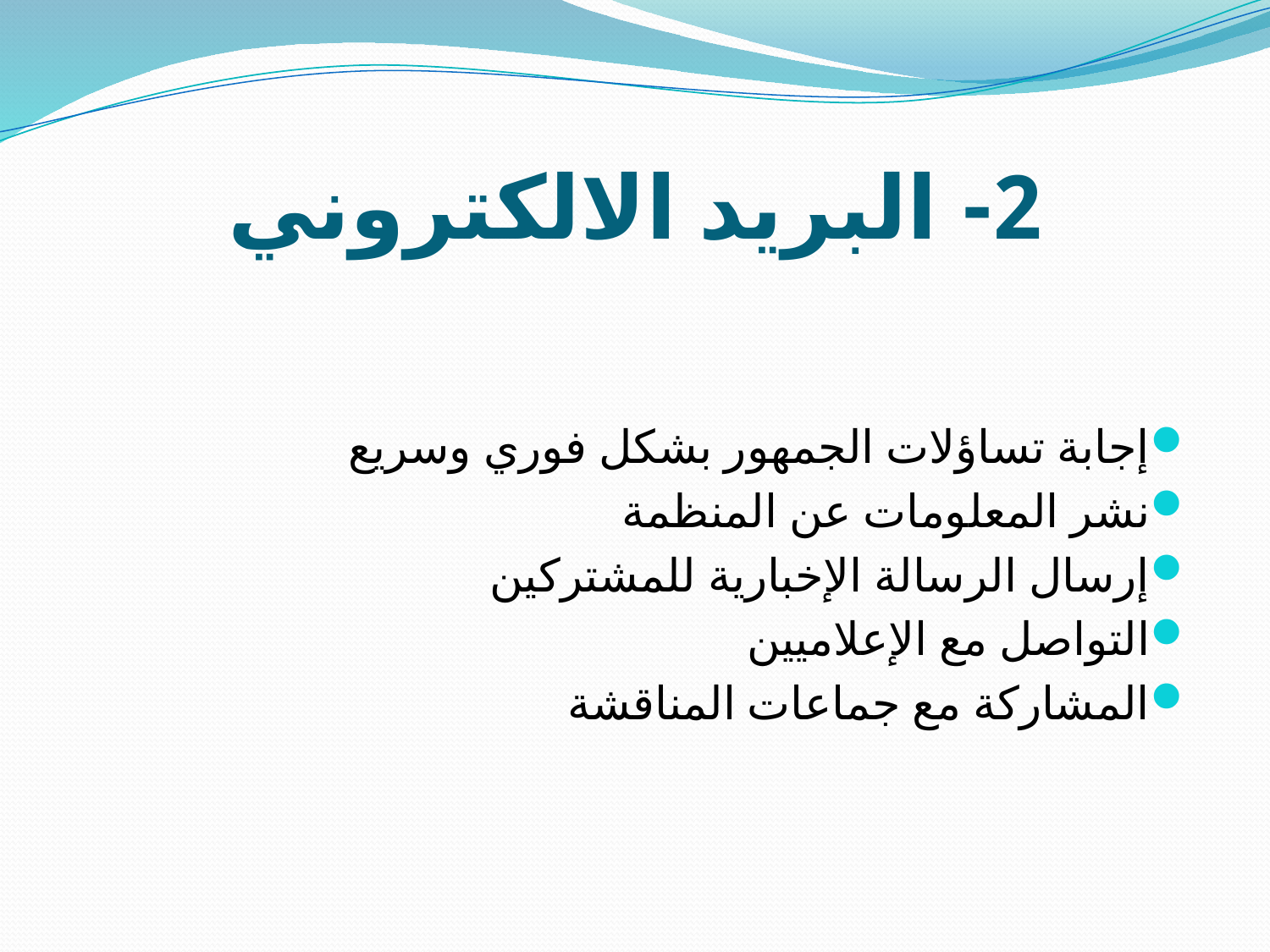

# 2- البريد الالكتروني
إجابة تساؤلات الجمهور بشكل فوري وسريع
نشر المعلومات عن المنظمة
إرسال الرسالة الإخبارية للمشتركين
التواصل مع الإعلاميين
المشاركة مع جماعات المناقشة